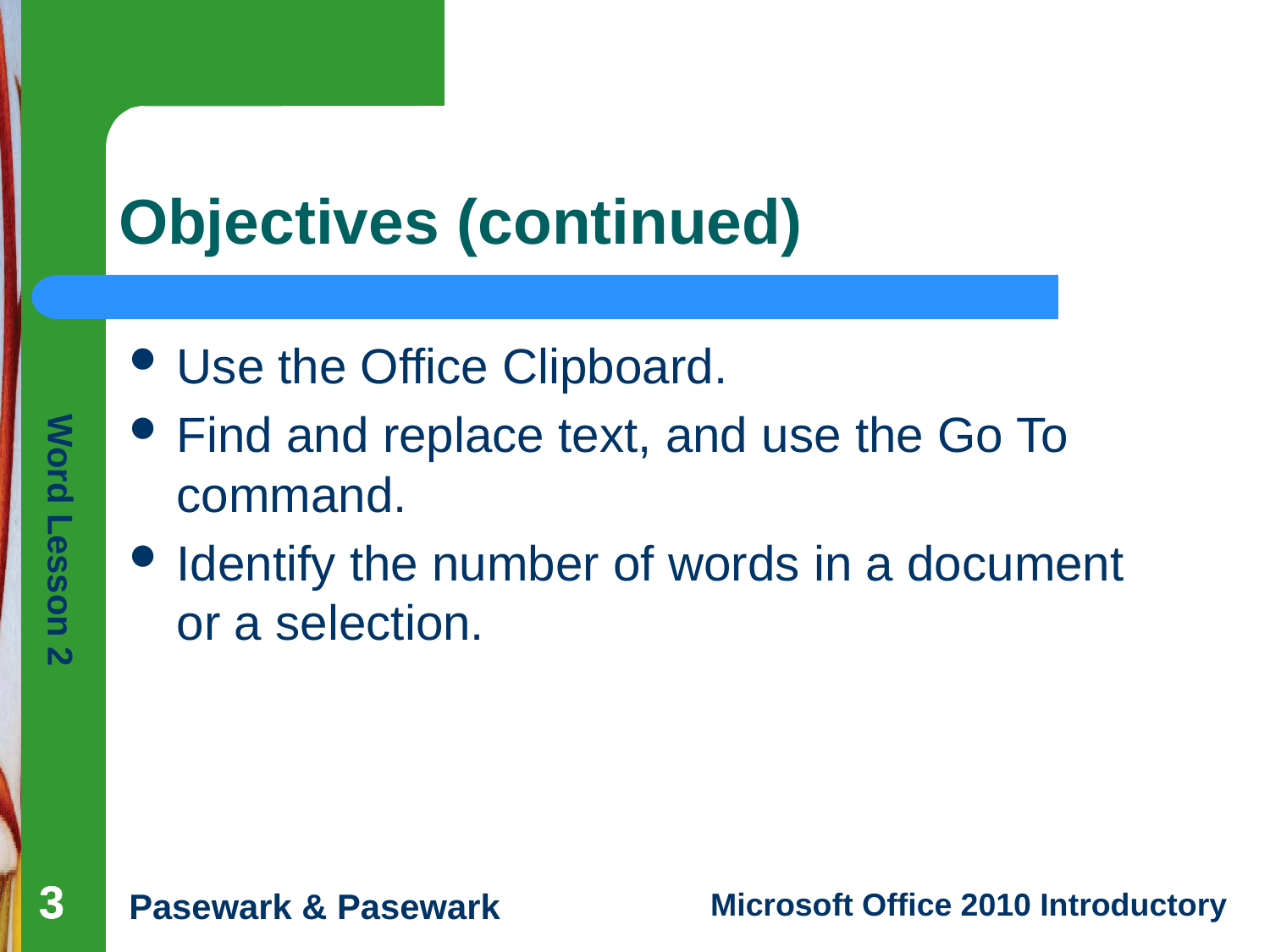

# Objectives (continued)
Use the Office Clipboard.
Find and replace text, and use the Go To command.
Identify the number of words in a document or a selection.
3
3
3